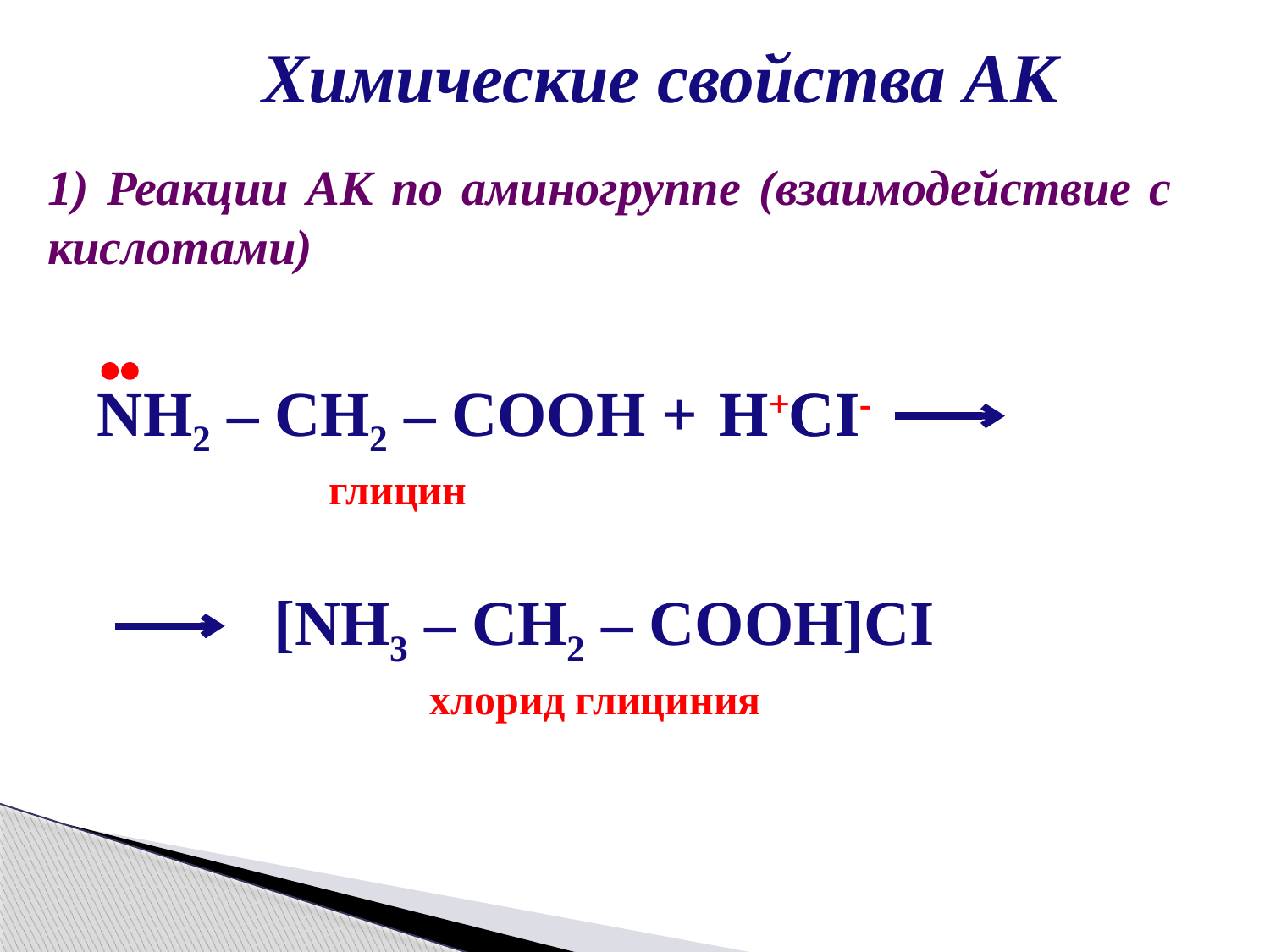

Химические свойства АК
# 1) Реакции АК по аминогруппе (взаимодействие с кислотами)
NH2 – CH2 – COOH +

H+
H+
CI-
CI-
глицин
[NH3 – CH2 – COOH]CI
хлорид глициния